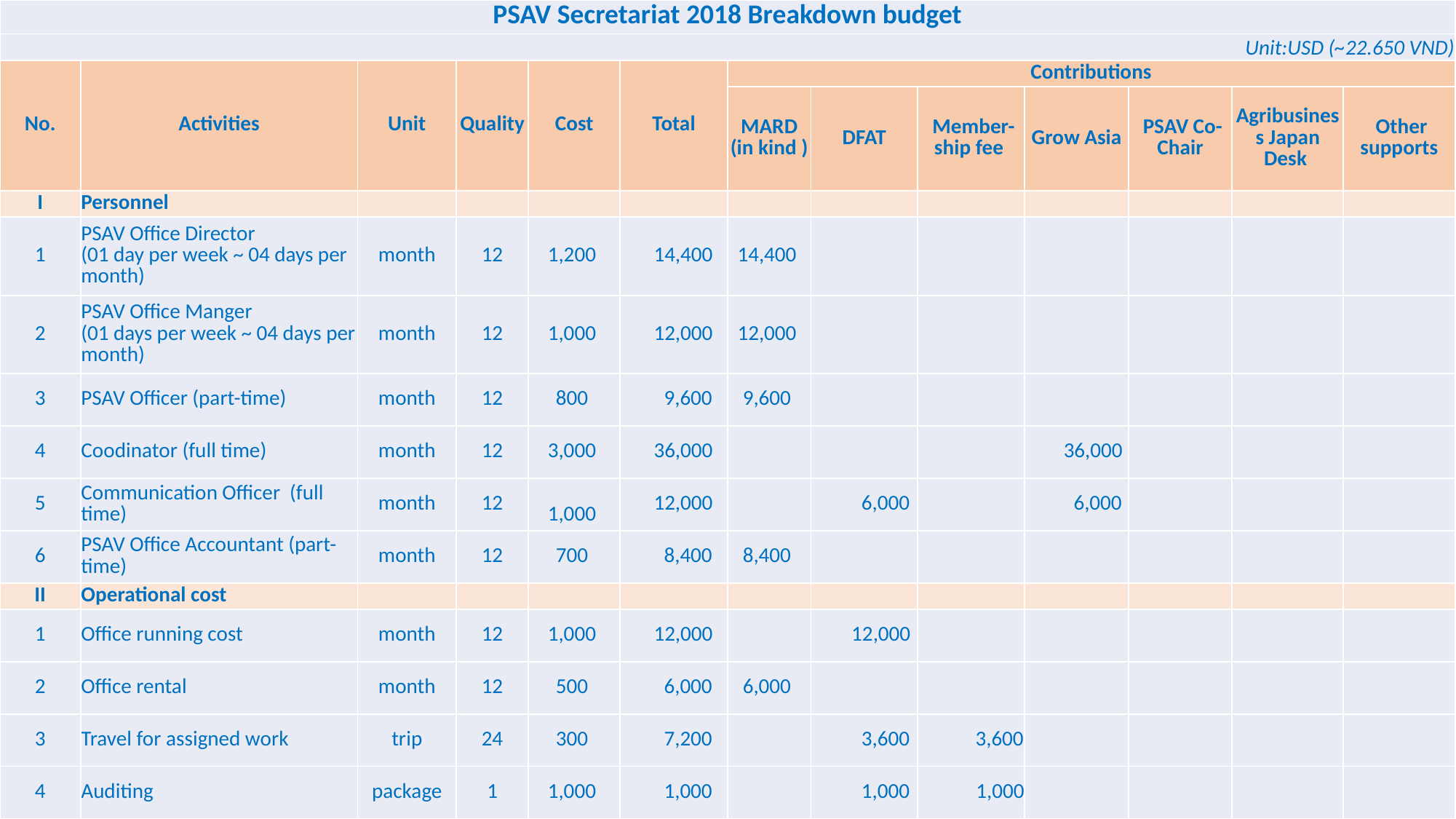

| PSAV Secretariat 2018 Breakdown budget |  |  |  |  |  |  |  |  |  |  |  |  |
| --- | --- | --- | --- | --- | --- | --- | --- | --- | --- | --- | --- | --- |
| Unit:USD (~22.650 VND) |  |  |  |  |  |  |  |  |  |  |  |  |
| No. | Activities | Unit | Quality | Cost | Total | Contributions |  |  |  |  |  |  |
|  |  |  |  |  |  | MARD (in kind ) | DFAT | Member-ship fee | Grow Asia | PSAV Co-Chair | Agribusiness Japan Desk | Other supports |
| I | Personnel |  |  |  |  |  |  |  |  |  |  |  |
| 1 | PSAV Office Director (01 day per week ~ 04 days per month) | month | 12 | 1,200 | 14,400 | 14,400 |  |  |  |  |  |  |
| 2 | PSAV Office Manger (01 days per week ~ 04 days per month) | month | 12 | 1,000 | 12,000 | 12,000 |  |  |  |  |  |  |
| 3 | PSAV Officer (part-time) | month | 12 | 800 | 9,600 | 9,600 |  |  |  |  |  |  |
| 4 | Coodinator (full time) | month | 12 | 3,000 | 36,000 |  |  |  | 36,000 |  |  |  |
| 5 | Communication Officer (full time) | month | 12 | 1,000 | 12,000 |  | 6,000 |  | 6,000 |  |  |  |
| 6 | PSAV Office Accountant (part-time) | month | 12 | 700 | 8,400 | 8,400 |  |  |  |  |  |  |
| II | Operational cost |  |  |  |  |  |  |  |  |  |  |  |
| 1 | Office running cost | month | 12 | 1,000 | 12,000 |  | 12,000 |  |  |  |  |  |
| 2 | Office rental | month | 12 | 500 | 6,000 | 6,000 |  |  |  |  |  |  |
| 3 | Travel for assigned work | trip | 24 | 300 | 7,200 |  | 3,600 | 3,600 |  |  |  |  |
| 4 | Auditing | package | 1 | 1,000 | 1,000 |  | 1,000 | 1,000 |  |  |  |  |
#